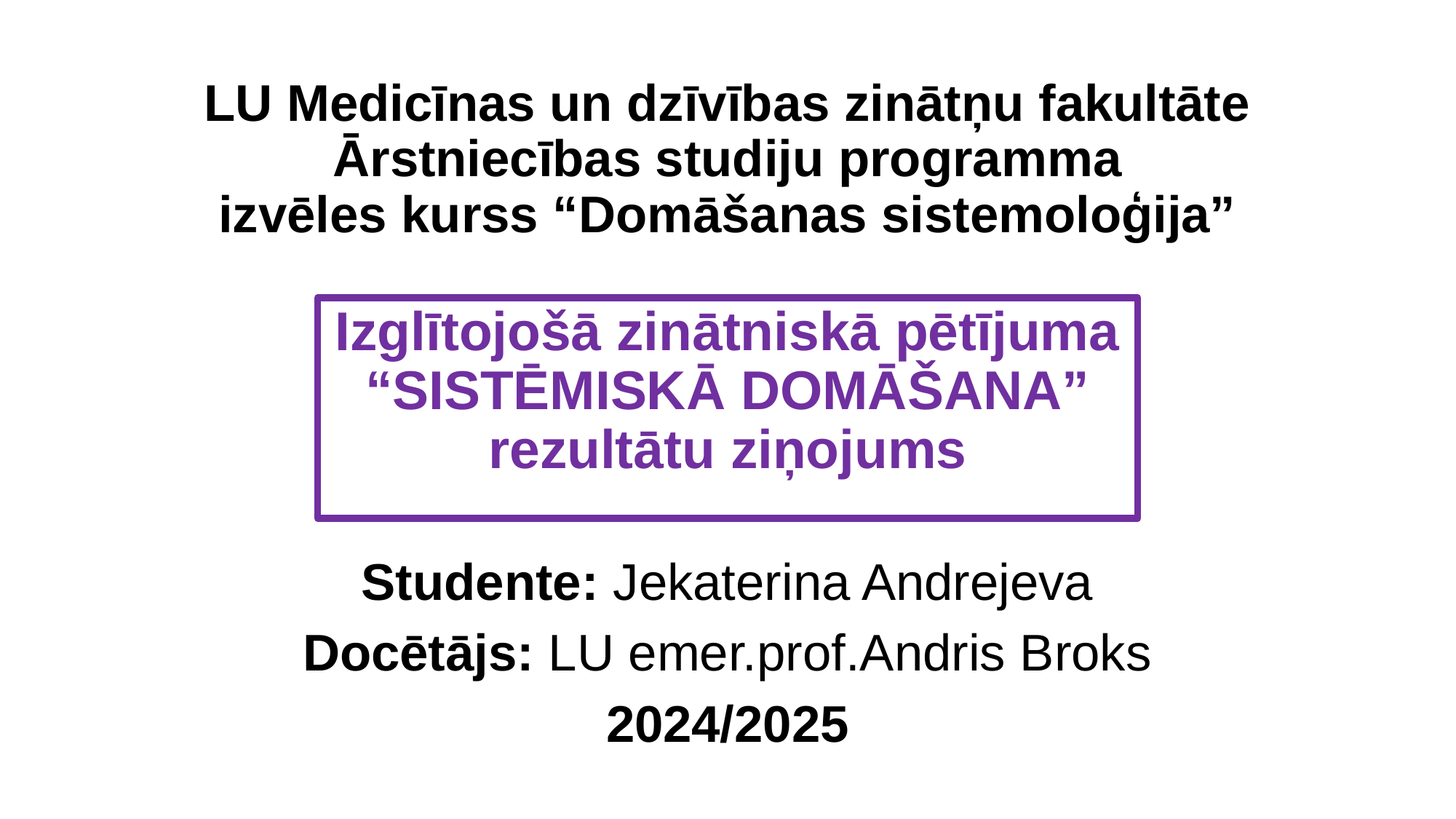

# LU Medicīnas un dzīvības zinātņu fakultāte
Ārstniecības studiju programma
izvēles kurss “Domāšanas sistemoloģija”
Izglītojošā zinātniskā pētījuma
“SISTĒMISKĀ DOMĀŠANA”
rezultātu ziņojums

Studente: Jekaterina Andrejeva
Docētājs: LU emer.prof.Andris Broks
2024/2025